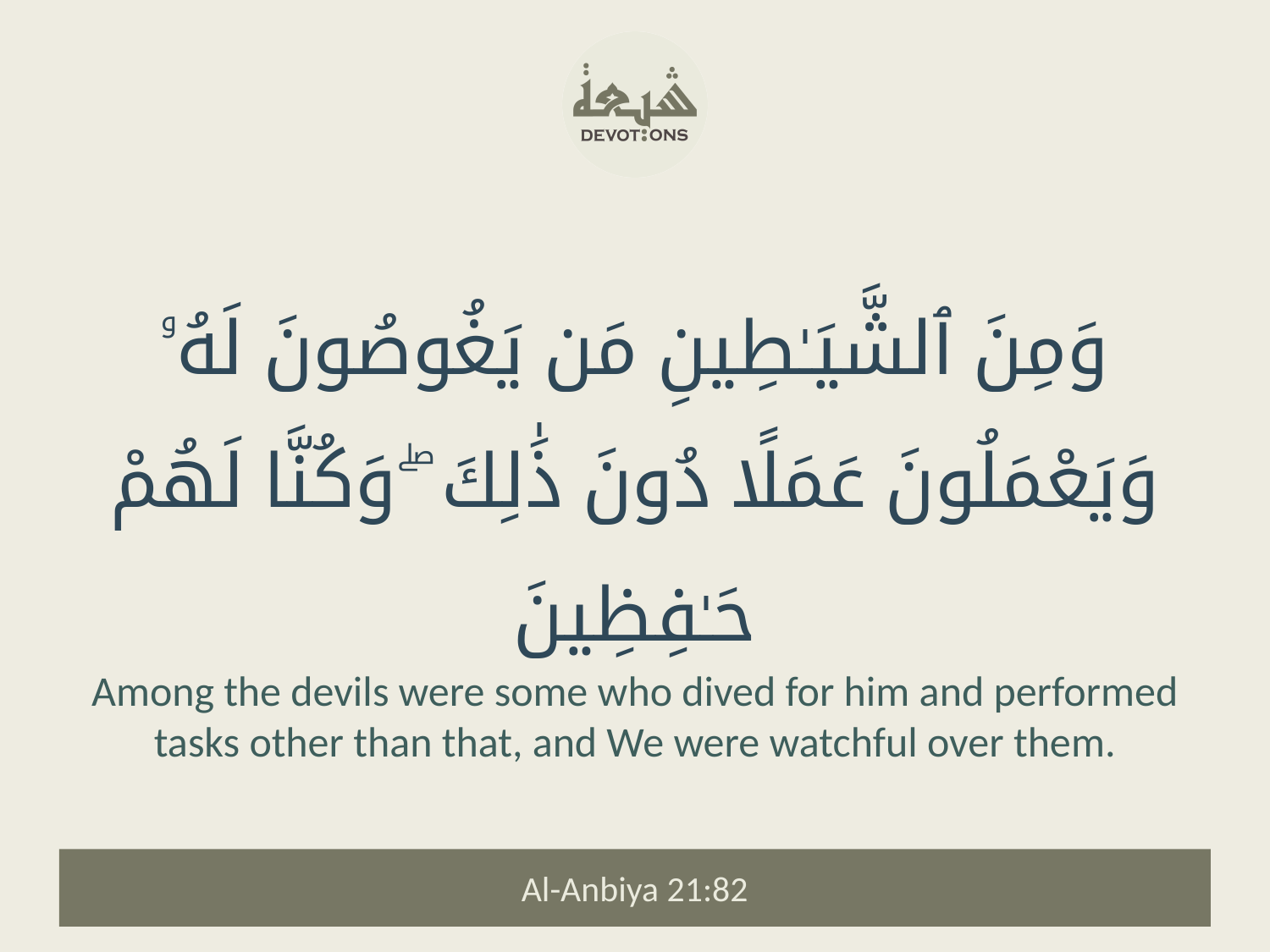

وَمِنَ ٱلشَّيَـٰطِينِ مَن يَغُوصُونَ لَهُۥ وَيَعْمَلُونَ عَمَلًا دُونَ ذَٰلِكَ ۖ وَكُنَّا لَهُمْ حَـٰفِظِينَ
Among the devils were some who dived for him and performed tasks other than that, and We were watchful over them.
Al-Anbiya 21:82